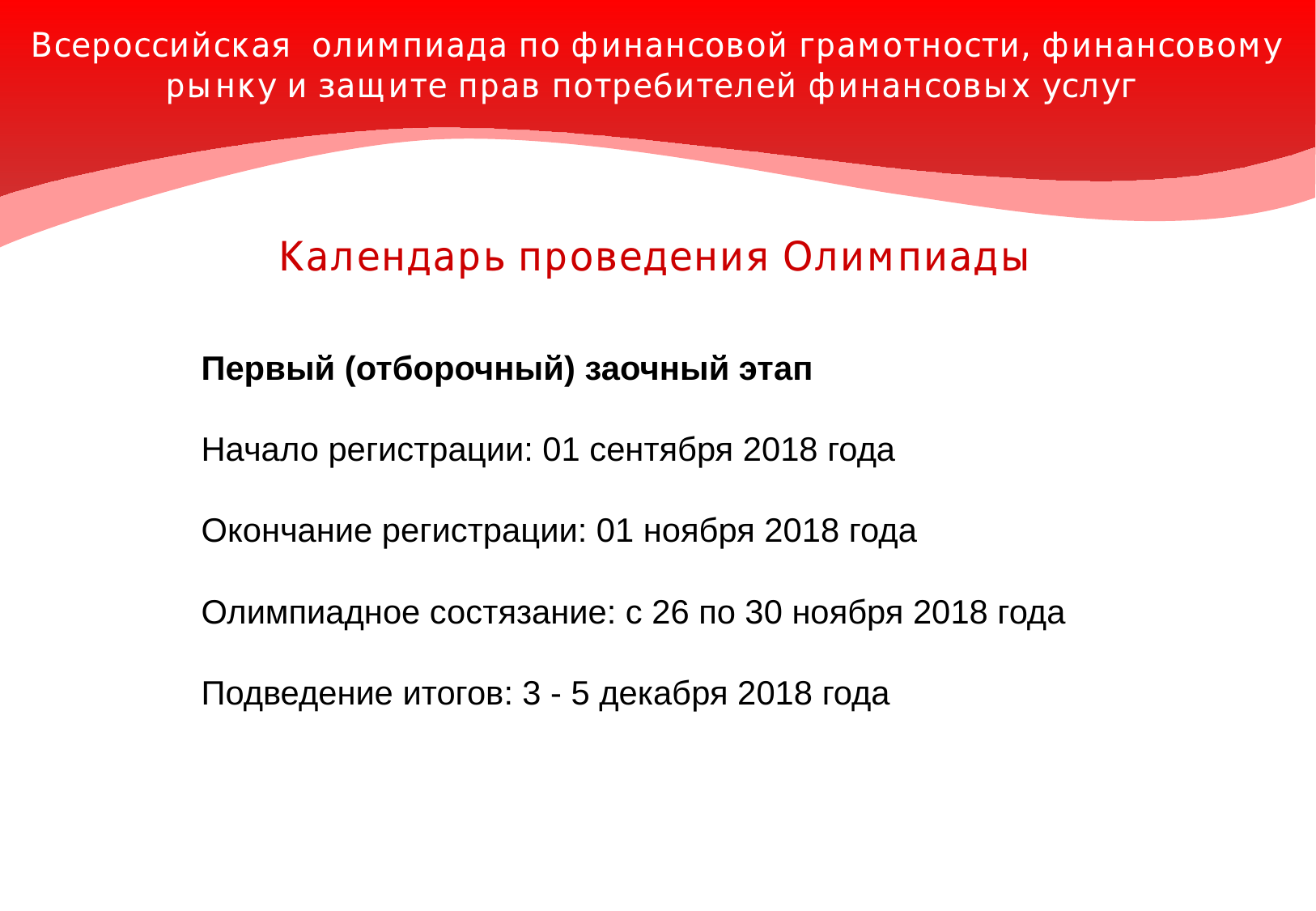

Всероссийская  олимпиада по финансовой грамотности, финансовому рынку и защите прав потребителей финансовых услуг
Календарь проведения Олимпиады

Первый (отборочный) заочный этап

Начало регистрации: 01 сентября 2018 года

Окончание регистрации: 01 ноября 2018 года

Олимпиадное состязание: с 26 по 30 ноября 2018 года

Подведение итогов: 3 - 5 декабря 2018 года